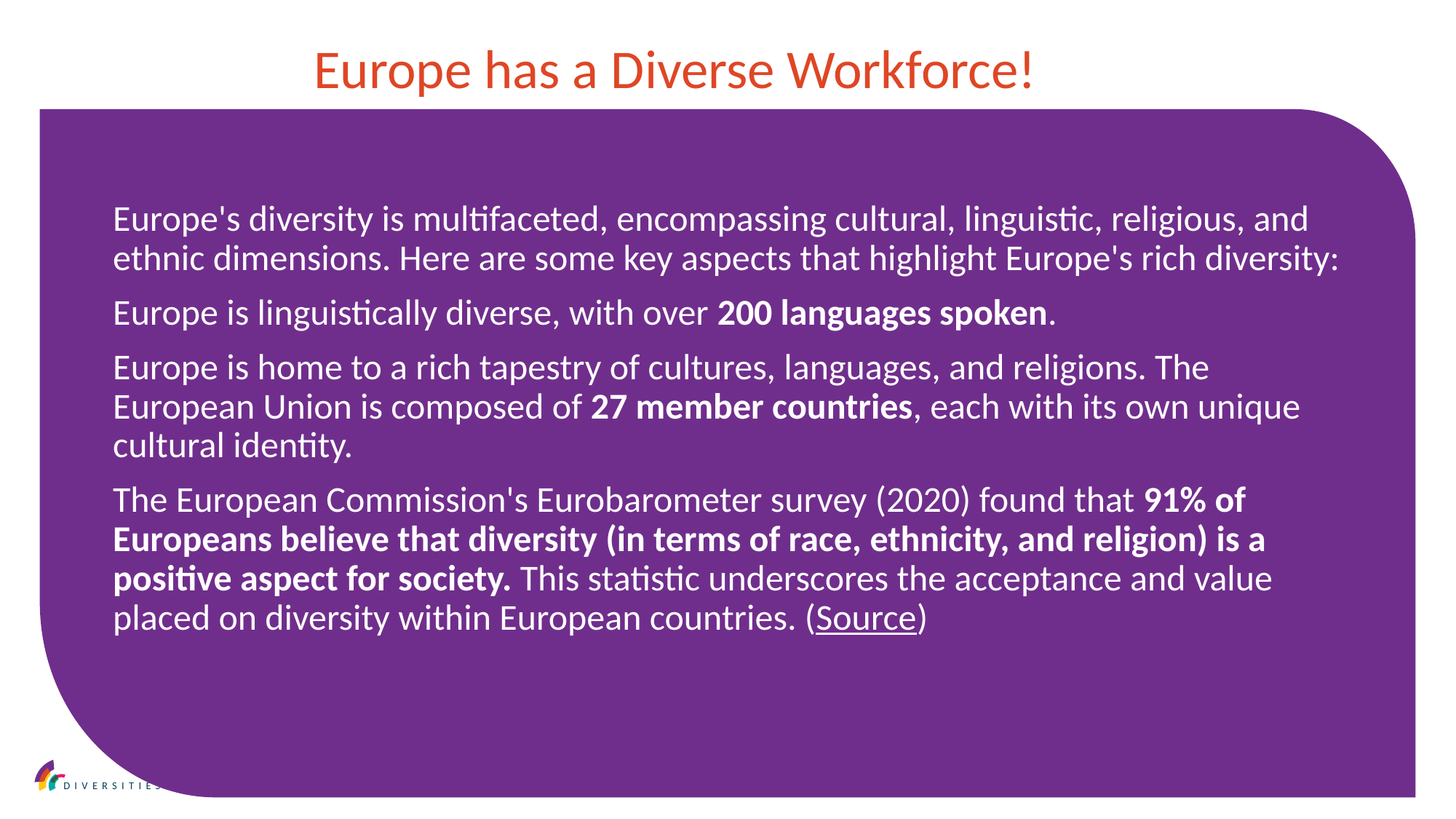

Europe has a Diverse Workforce!
Europe's diversity is multifaceted, encompassing cultural, linguistic, religious, and ethnic dimensions. Here are some key aspects that highlight Europe's rich diversity:
Europe is linguistically diverse, with over 200 languages spoken.
Europe is home to a rich tapestry of cultures, languages, and religions. The European Union is composed of 27 member countries, each with its own unique cultural identity.
The European Commission's Eurobarometer survey (2020) found that 91% of Europeans believe that diversity (in terms of race, ethnicity, and religion) is a positive aspect for society. This statistic underscores the acceptance and value placed on diversity within European countries. (Source)